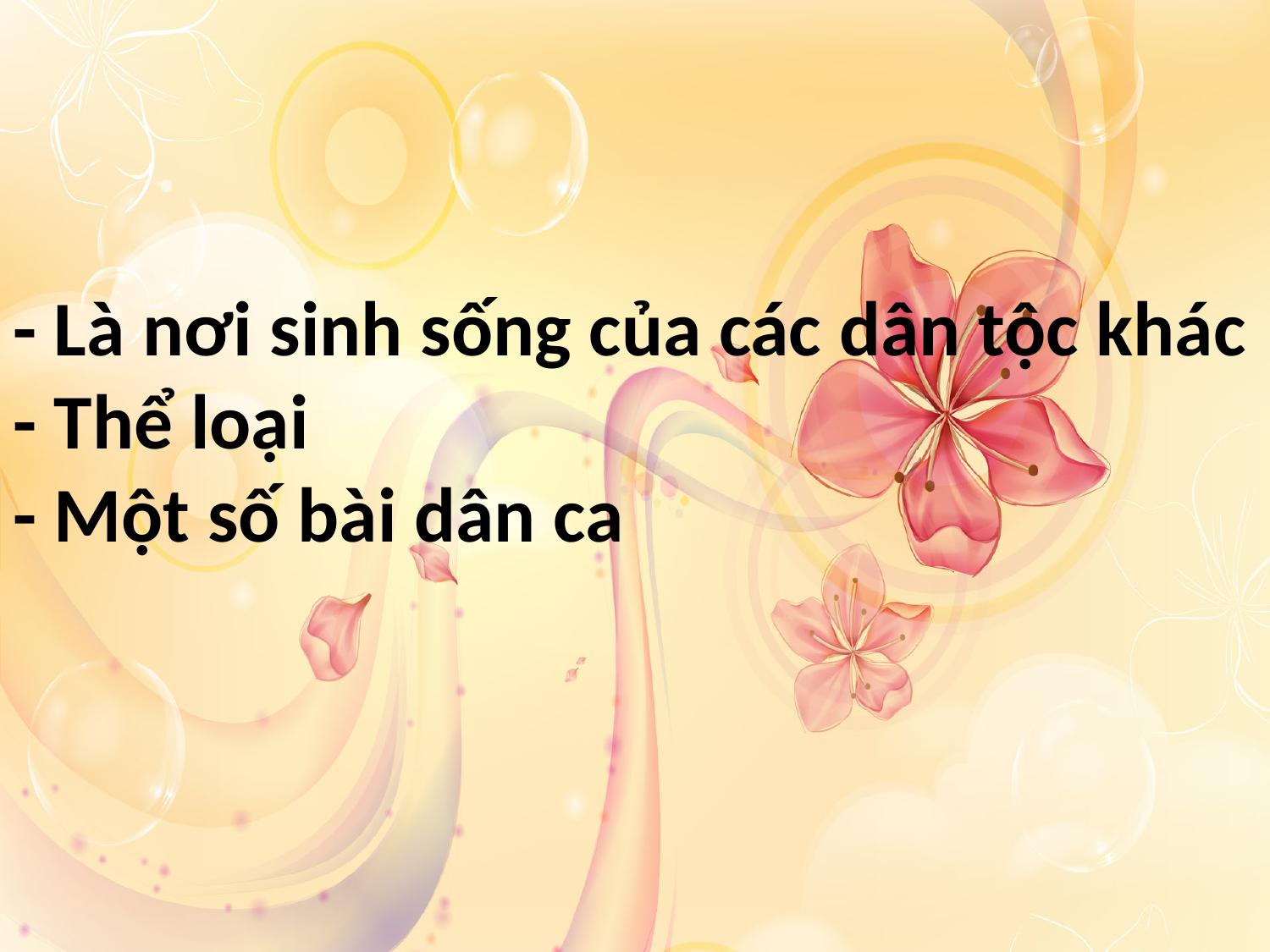

# - Là nơi sinh sống của các dân tộc khác - Thể loại - Một số bài dân ca